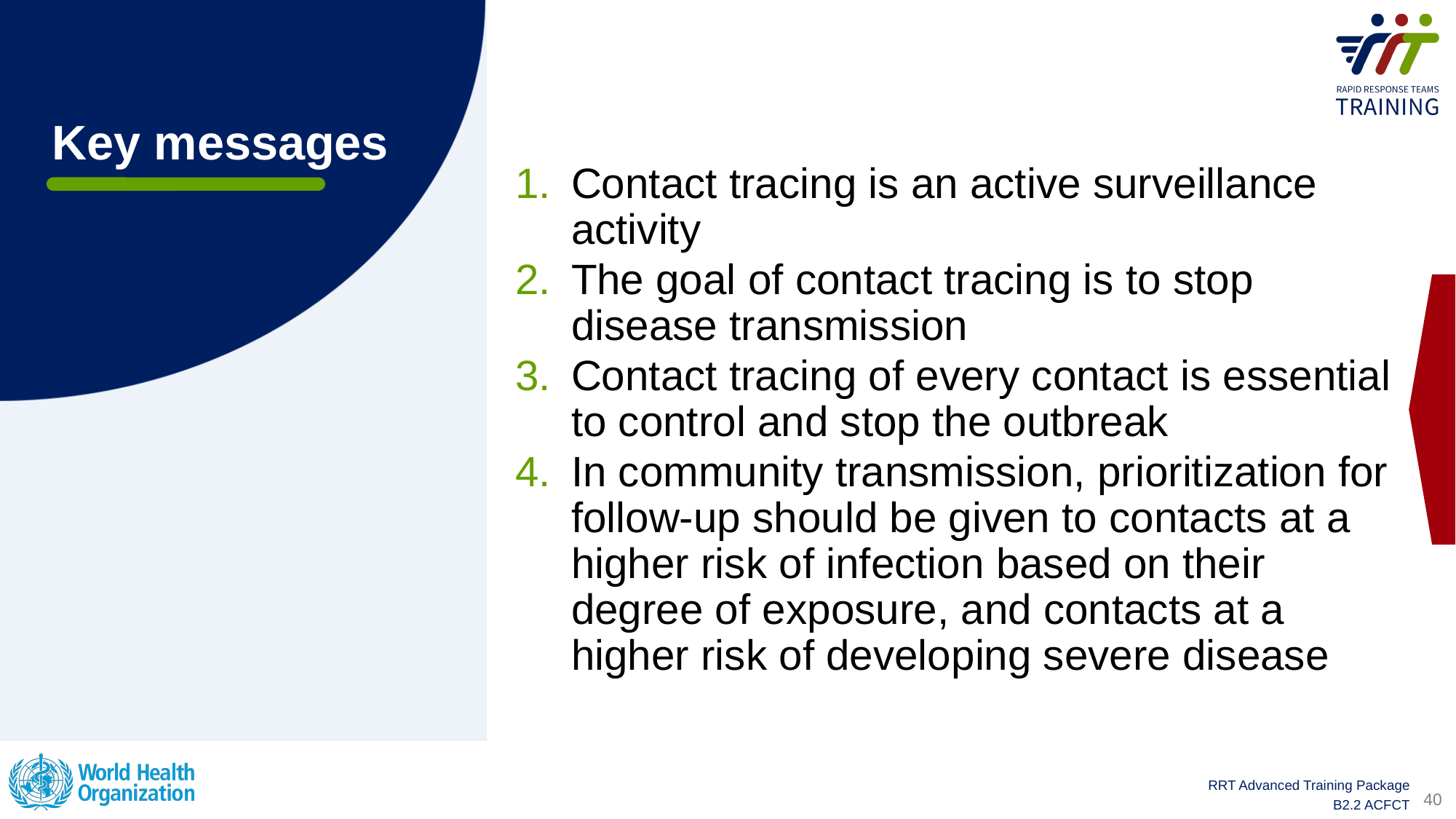

Contact tracing is an active surveillance activity
The goal of contact tracing is to stop disease transmission
Contact tracing of every contact is essential to control and stop the outbreak
In community transmission, prioritization for follow-up should be given to contacts at a higher risk of infection based on their degree of exposure, and contacts at a higher risk of developing severe disease